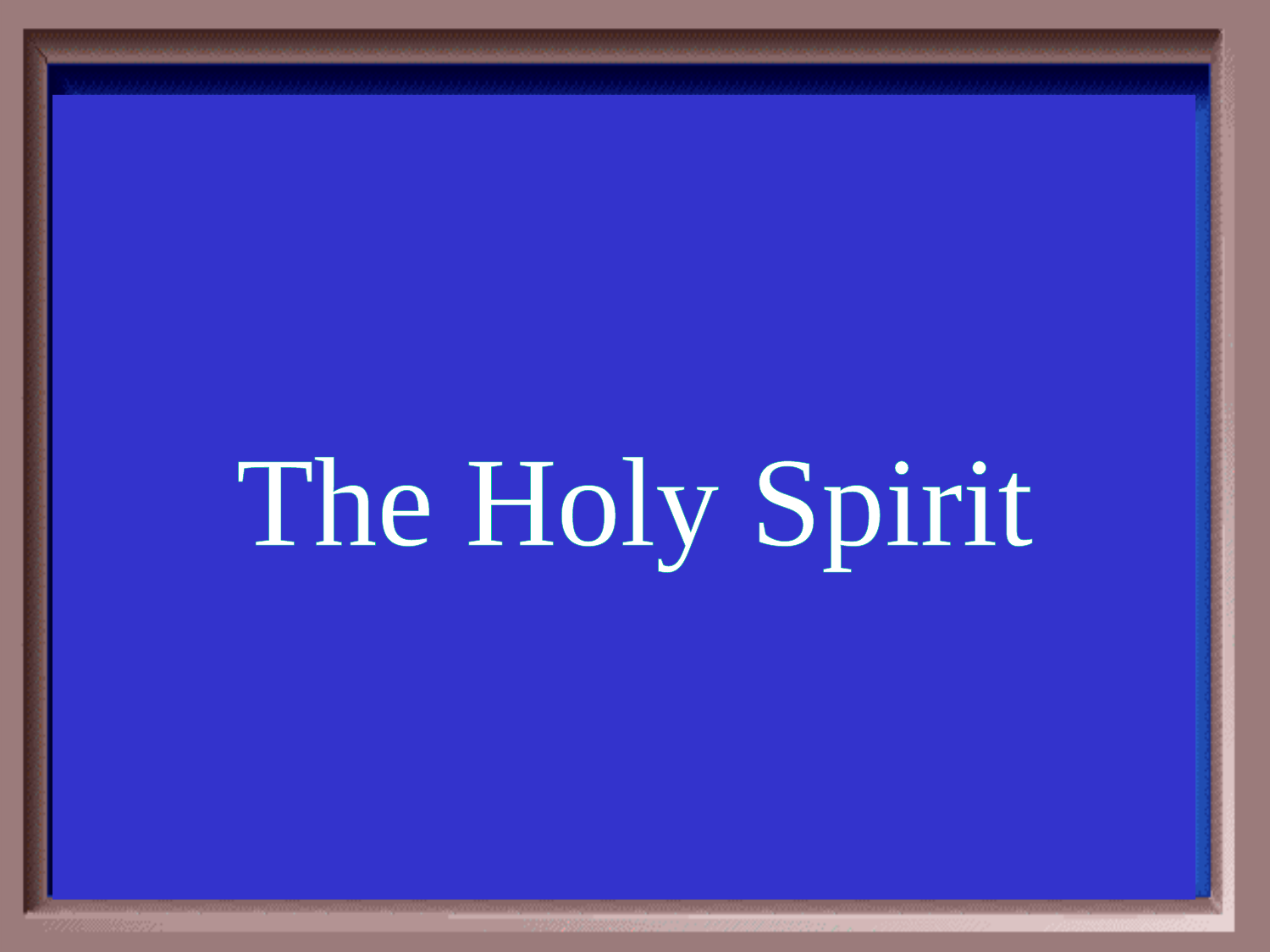

Category #1 $100 Question

The Holy Spirit